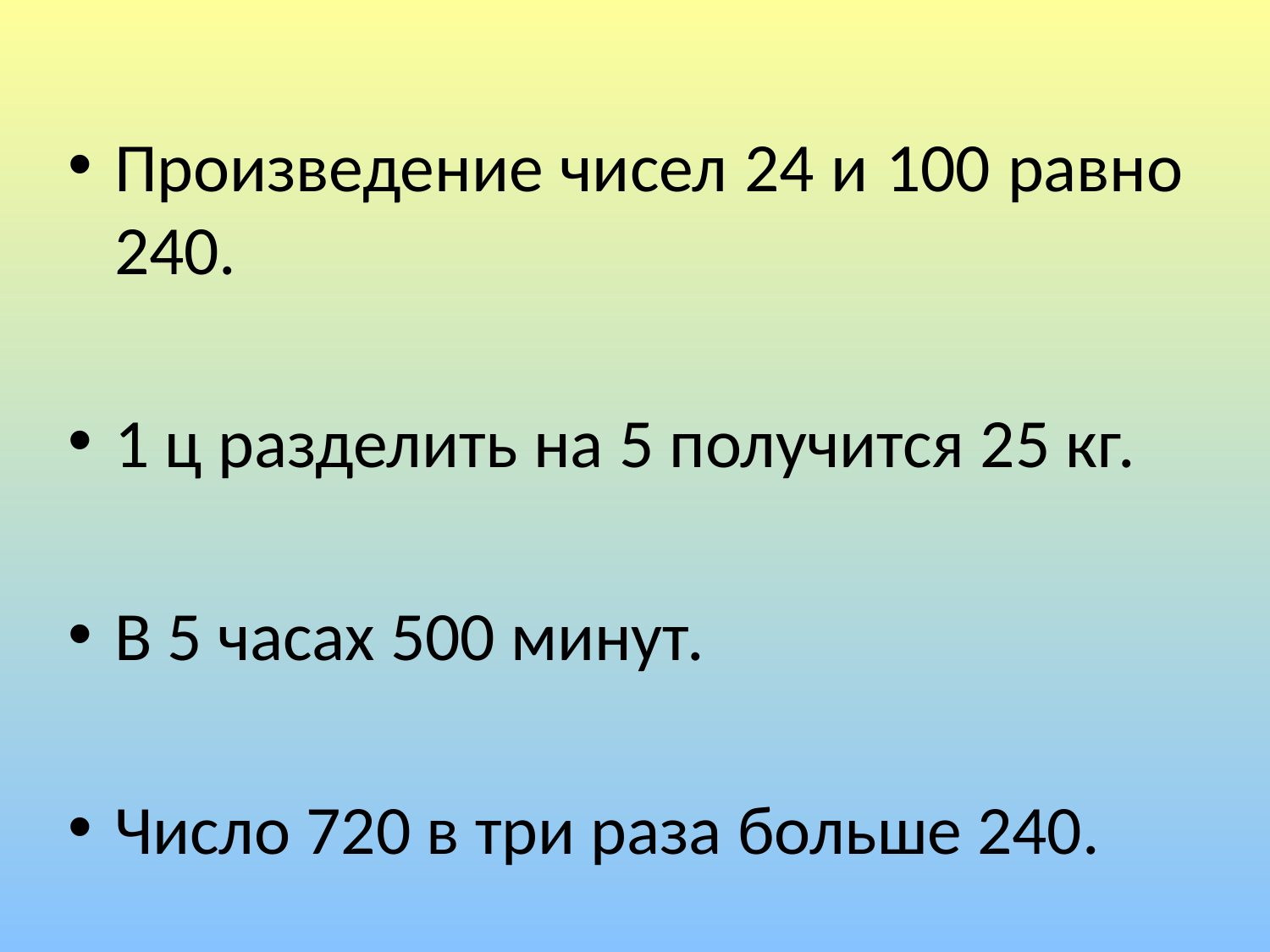

#
Произведение чисел 24 и 100 равно 240.

1 ц разделить на 5 получится 25 кг.

В 5 часах 500 минут.

Число 720 в три раза больше 240.